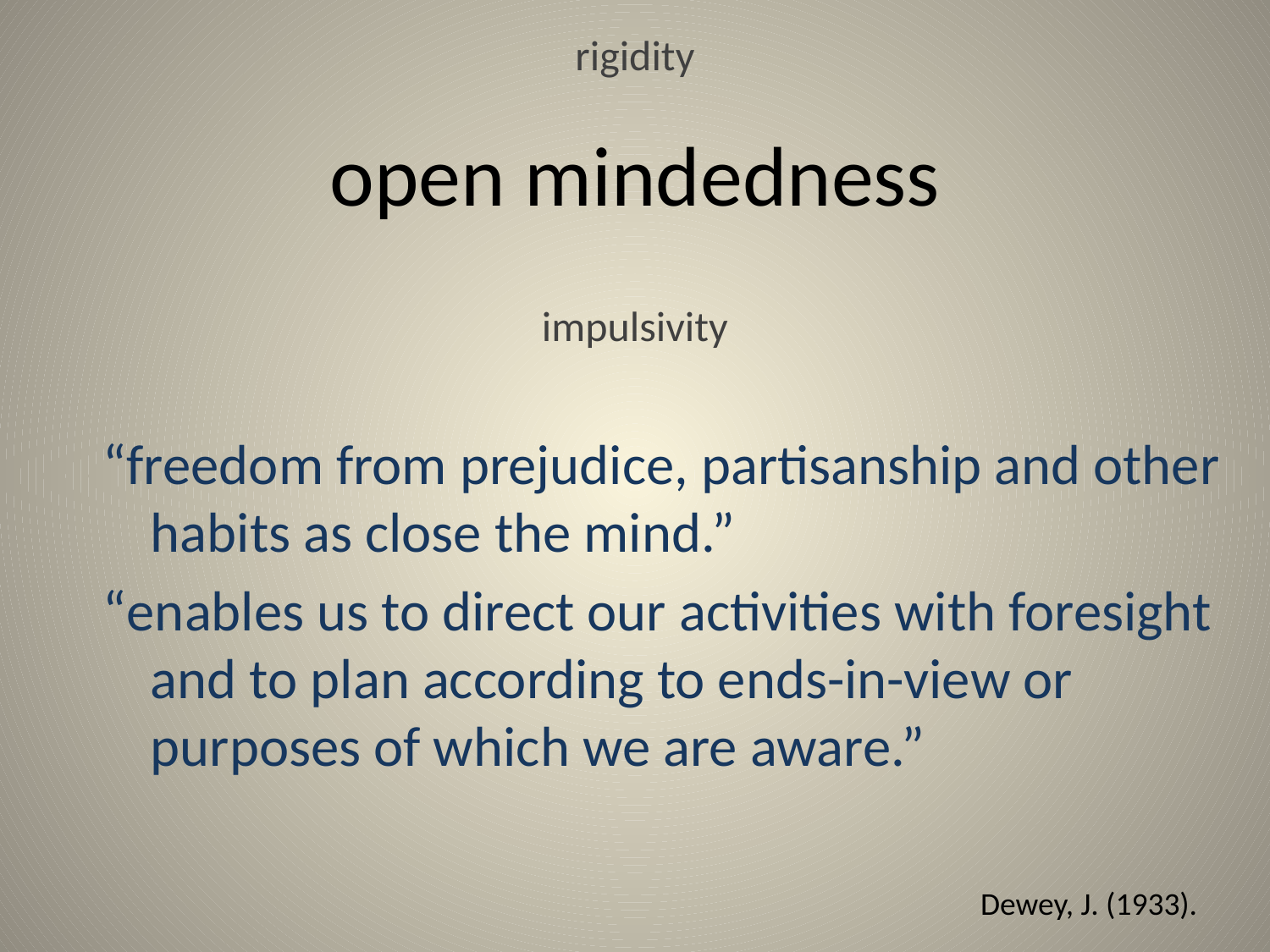

# rigidity open mindedness impulsivity
“freedom from prejudice, partisanship and other habits as close the mind.”
“enables us to direct our activities with foresight and to plan according to ends-in-view or purposes of which we are aware.”
Dewey, J. (1933).